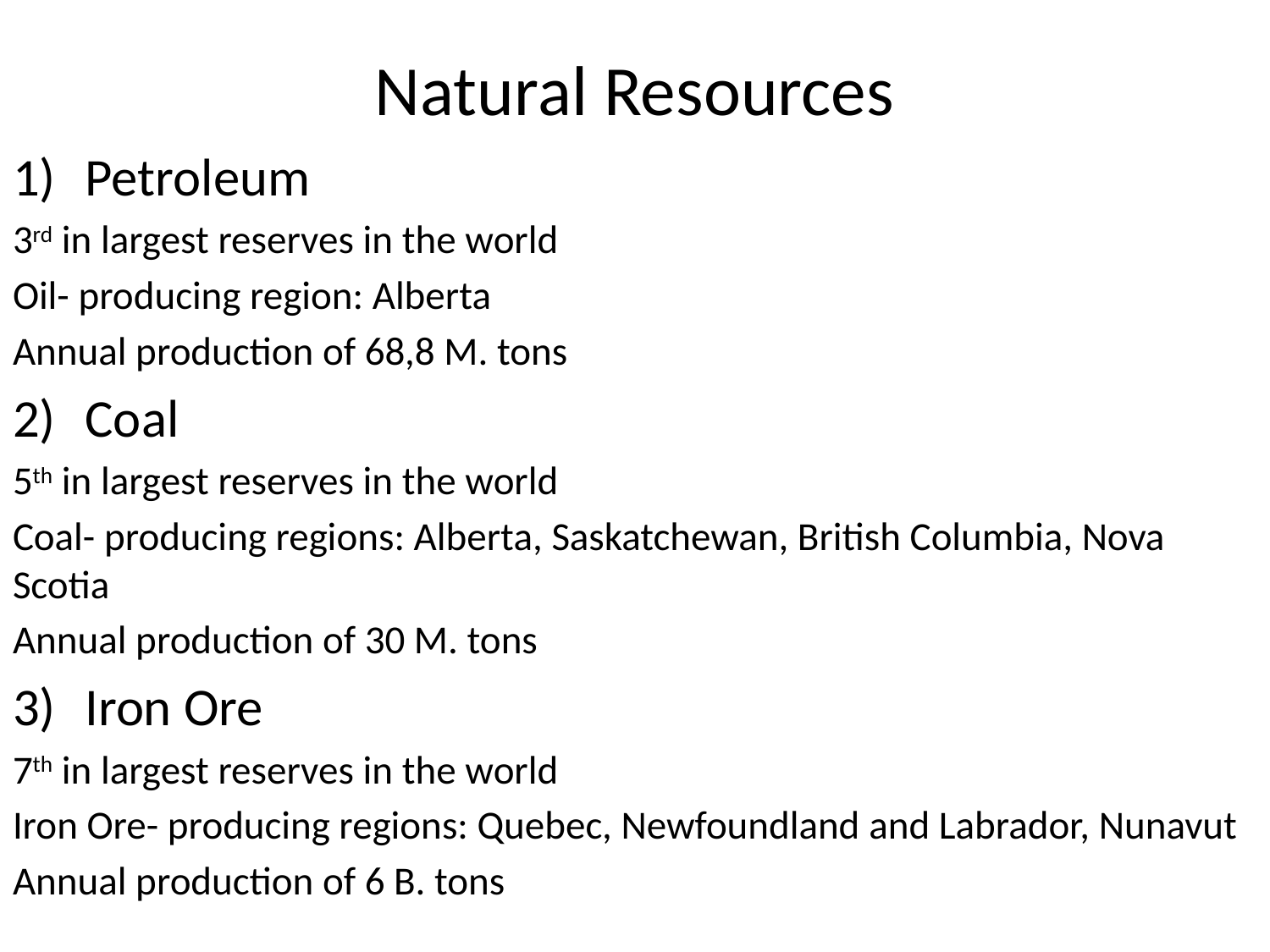

# Natural Resources
Petroleum
3rd in largest reserves in the world
Oil- producing region: Alberta
Annual production of 68,8 M. tons
Coal
5th in largest reserves in the world
Coal- producing regions: Alberta, Saskatchewan, British Columbia, Nova Scotia
Annual production of 30 M. tons
Iron Ore
7th in largest reserves in the world
Iron Ore- producing regions: Quebec, Newfoundland and Labrador, Nunavut
Annual production of 6 B. tons